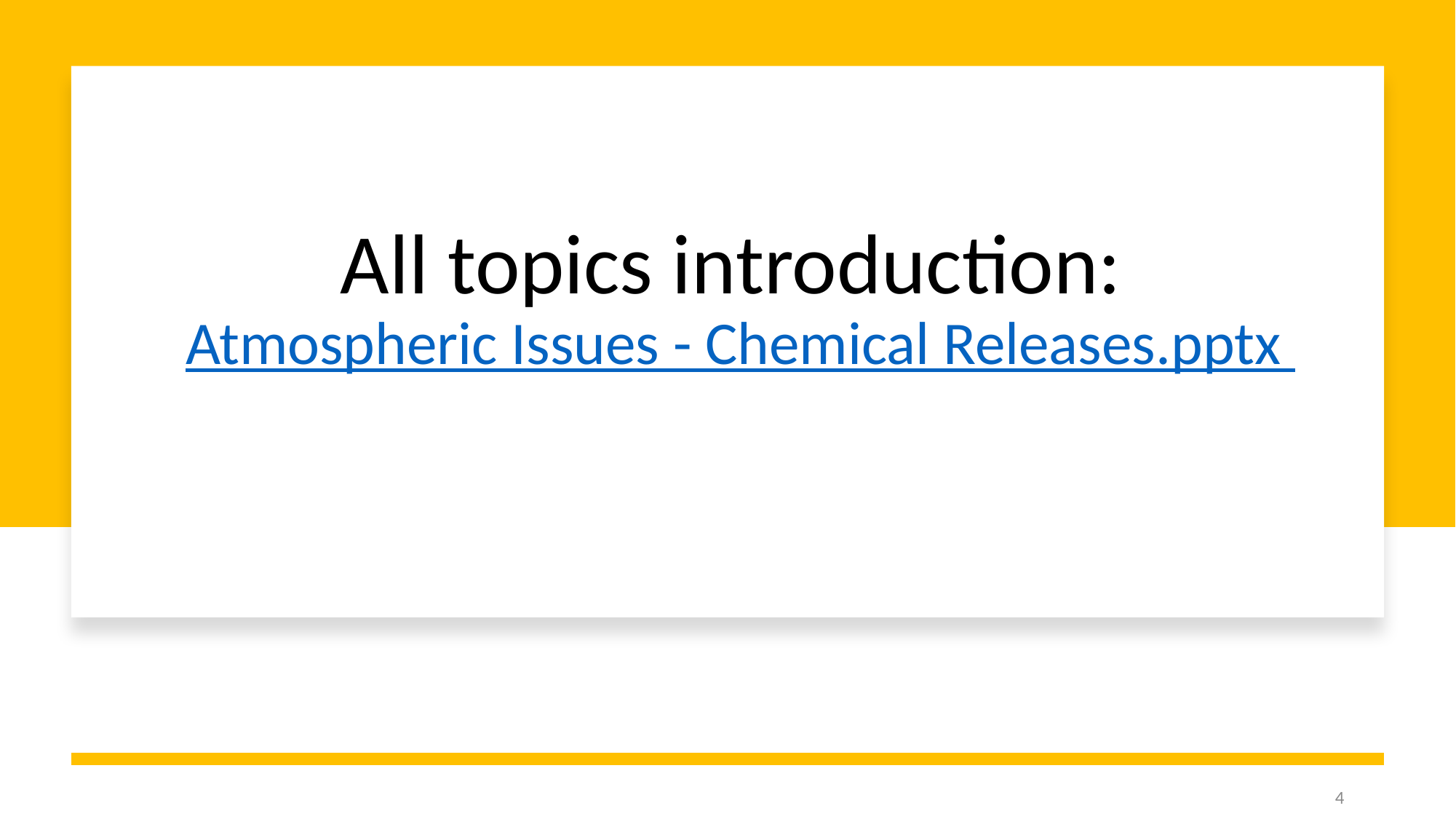

# All topics introduction: Atmospheric Issues - Chemical Releases.pptx
4